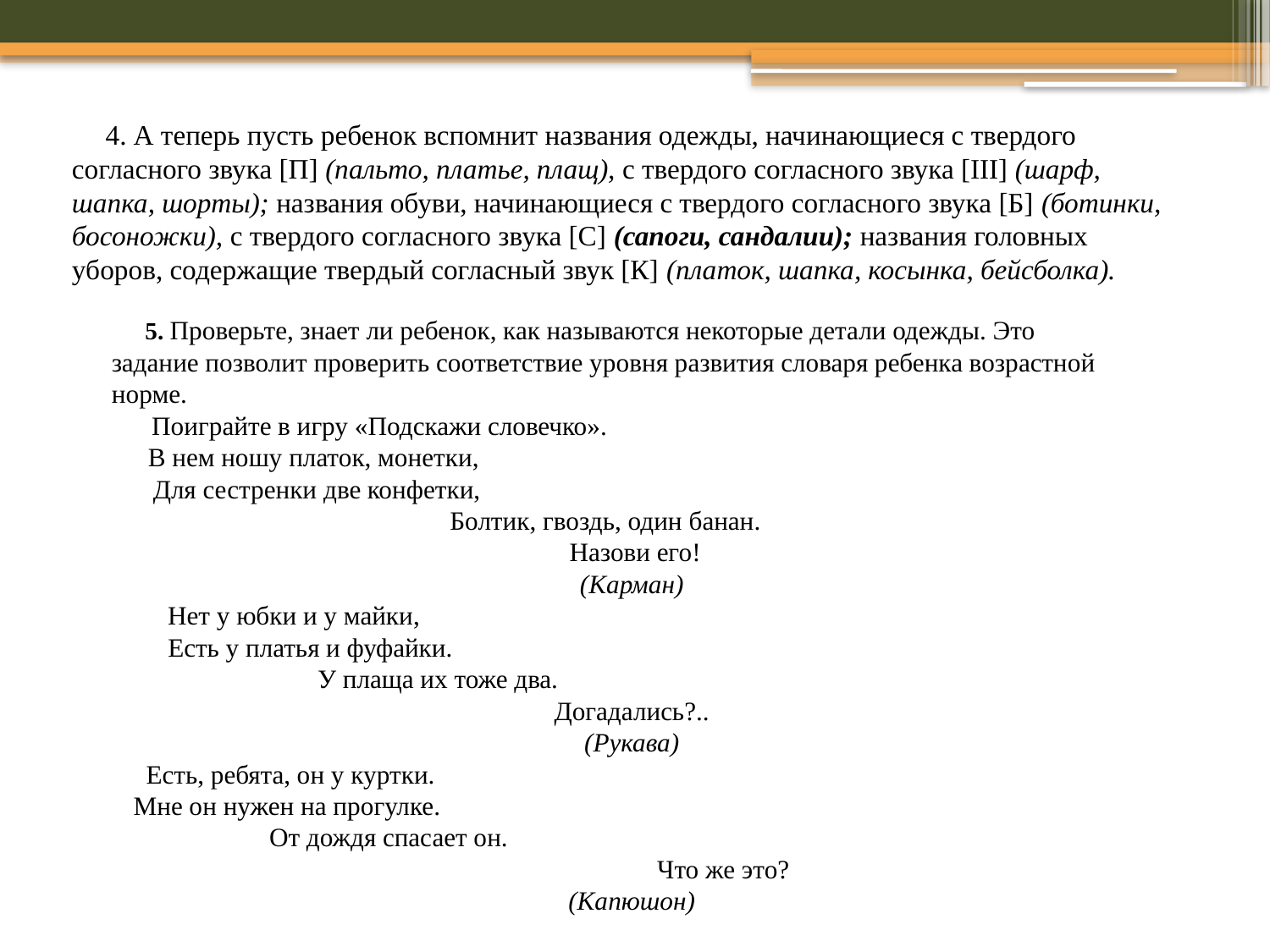

4. А теперь пусть ребенок вспомнит названия одежды, начинающиеся с твердого согласного звука [П] (пальто, платье, плащ), с твердого согласного звука [III] (шарф, шапка, шорты); названия обуви, начинающиеся с твердого согласного звука [Б] (ботинки, босоножки), с твердого согласного звука [С] (сапоги, сандалии); названия головных уборов, содержащие твердый согласный звук [К] (платок, шапка, косынка, бейсболка).

5. Проверьте, знает ли ребенок, как называются некоторые детали одежды. Это задание позволит проверить соответствие уровня развития словаря ребенка возрастной норме.
 Поиграйте в игру «Подскажи словечко».
В нем ношу платок, монетки,
 Для сестренки две конфетки,                                                                                                    Болтик, гвоздь, один банан.
 Назови его!
(Карман)
Нет у юбки и у майки,
   Есть у платья и фуфайки.                                                                                                             У плаща их тоже два.
Догадались?..
(Рукава)
Есть, ребята, он у куртки.                                                                                                            Мне он нужен на прогулке.                                                                                                                                От дождя спасает он.                                                                                                                               Что же это?
(Капюшон)